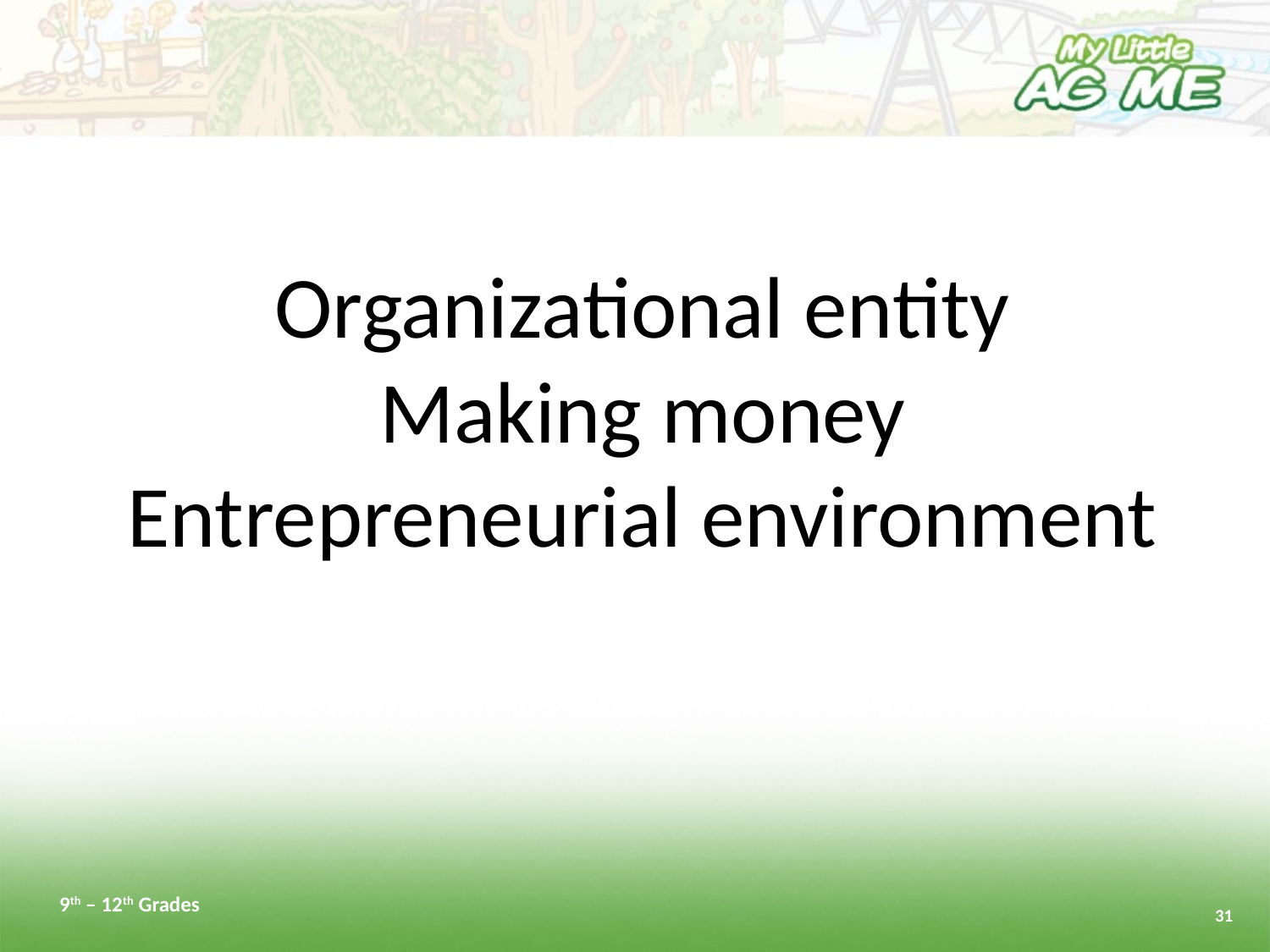

#
Organizational entity
Making money
Entrepreneurial environment